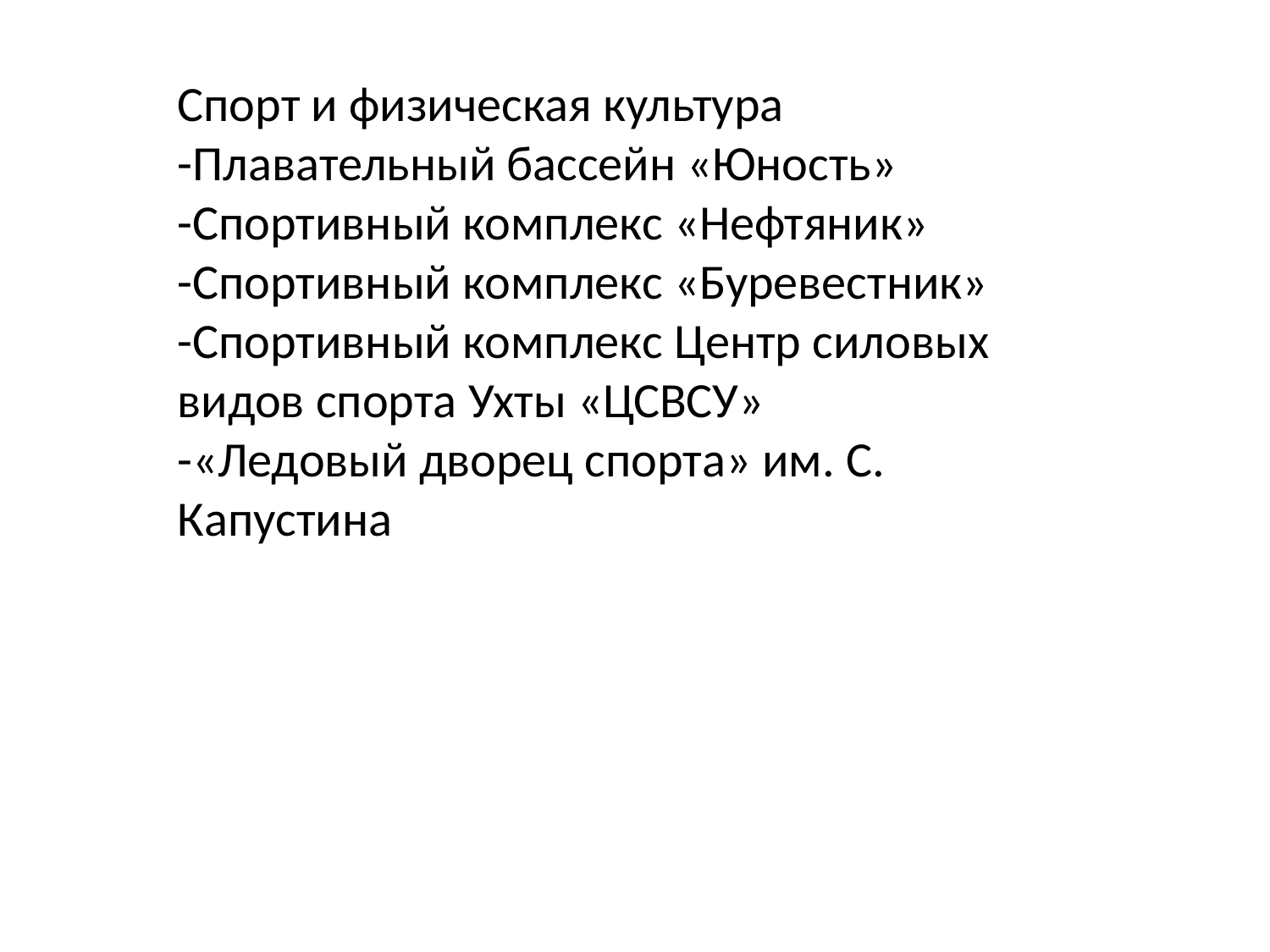

Спорт и физическая культура
-Плавательный бассейн «Юность»
-Спортивный комплекс «Нефтяник»
-Спортивный комплекс «Буревестник»
-Спортивный комплекс Центр силовых видов спорта Ухты «ЦСВСУ»
-«Ледовый дворец спорта» им. С. Капустина